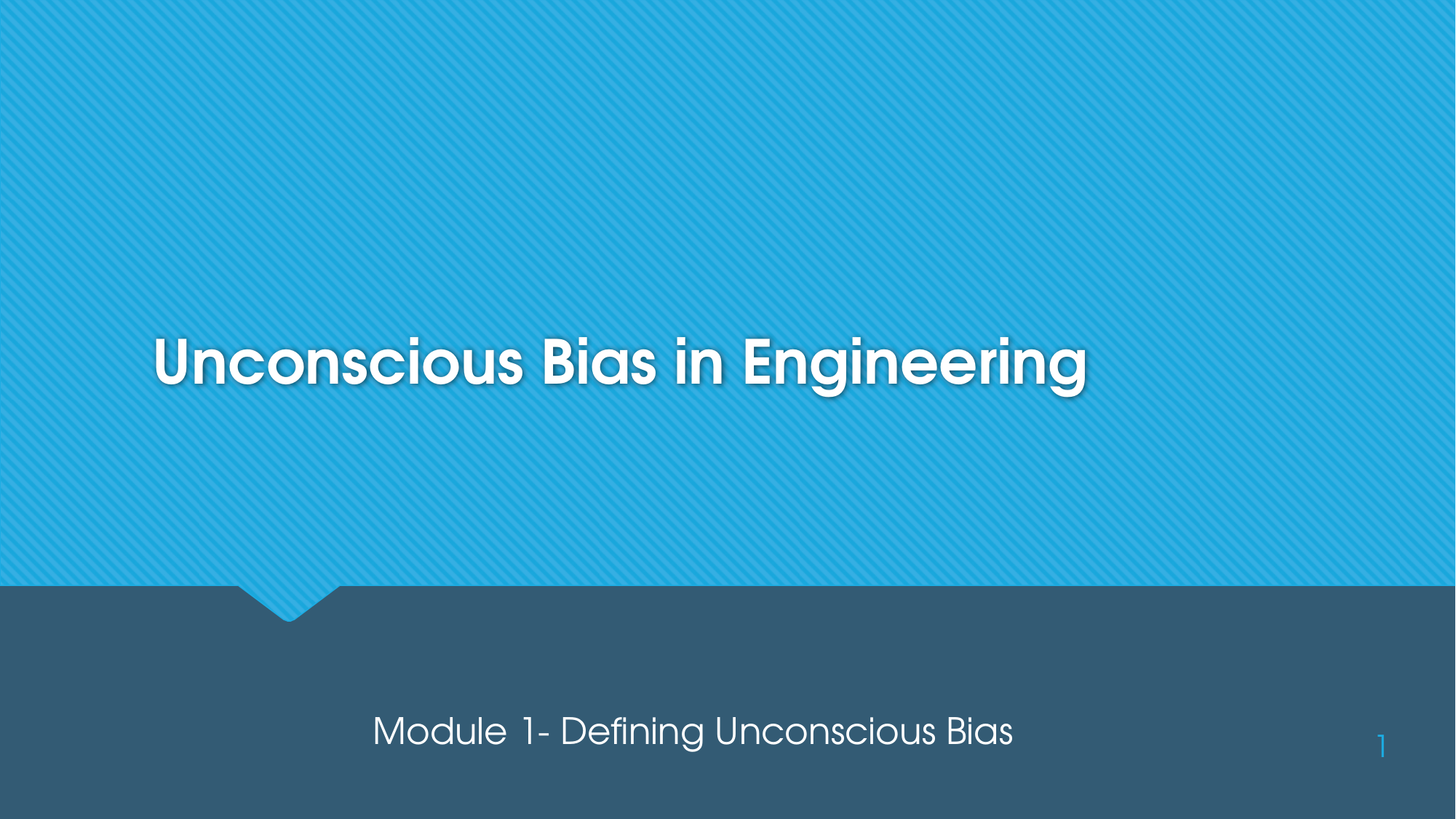

# Unconscious Bias in Engineering

	Module 1- Defining Unconscious Bias
1